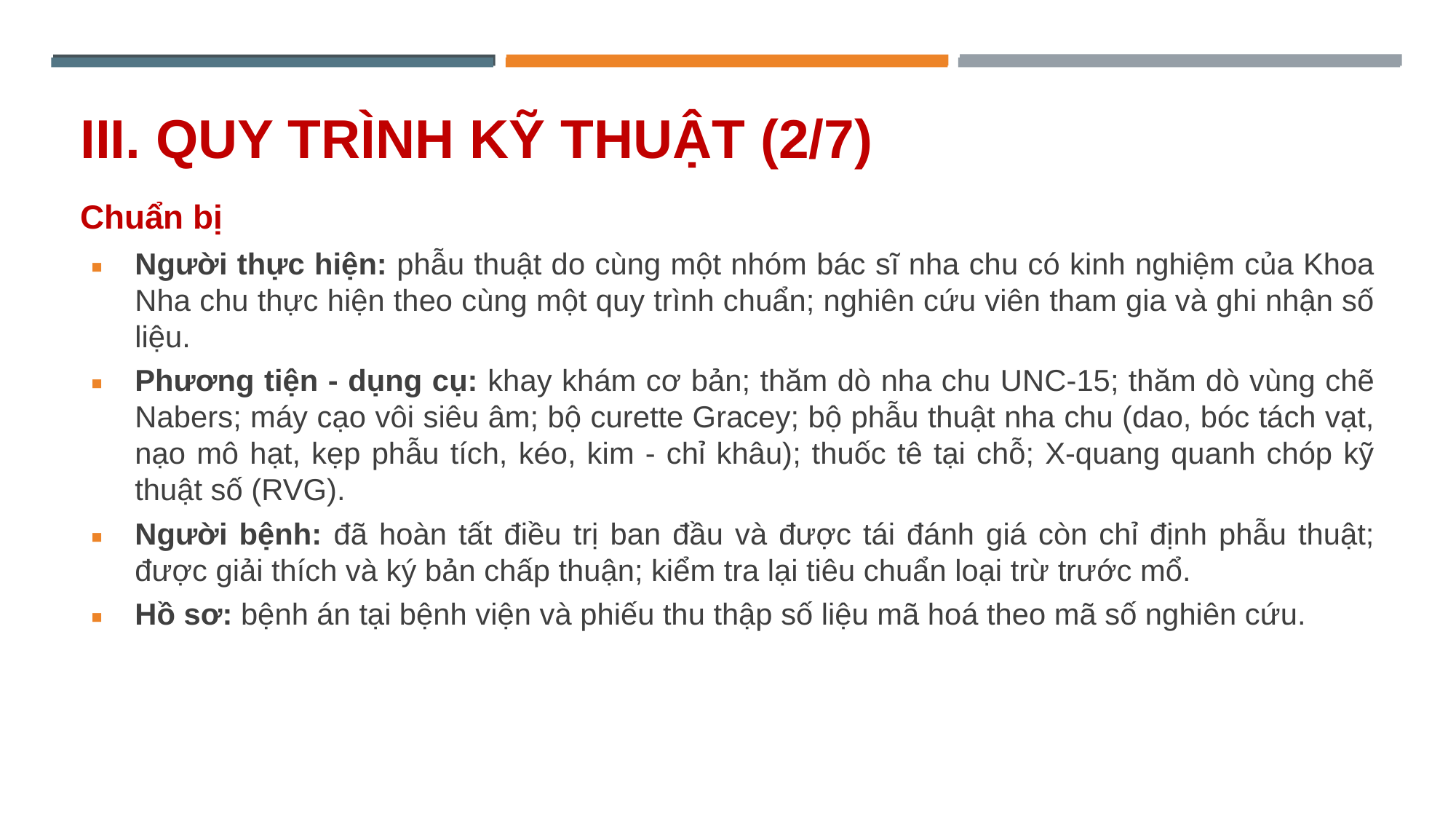

# III. QUY TRÌNH KỸ THUẬT (2/7)
Chuẩn bị
Người thực hiện: phẫu thuật do cùng một nhóm bác sĩ nha chu có kinh nghiệm của Khoa Nha chu thực hiện theo cùng một quy trình chuẩn; nghiên cứu viên tham gia và ghi nhận số liệu.
Phương tiện - dụng cụ: khay khám cơ bản; thăm dò nha chu UNC-15; thăm dò vùng chẽ Nabers; máy cạo vôi siêu âm; bộ curette Gracey; bộ phẫu thuật nha chu (dao, bóc tách vạt, nạo mô hạt, kẹp phẫu tích, kéo, kim - chỉ khâu); thuốc tê tại chỗ; X-quang quanh chóp kỹ thuật số (RVG).
Người bệnh: đã hoàn tất điều trị ban đầu và được tái đánh giá còn chỉ định phẫu thuật; được giải thích và ký bản chấp thuận; kiểm tra lại tiêu chuẩn loại trừ trước mổ.
Hồ sơ: bệnh án tại bệnh viện và phiếu thu thập số liệu mã hoá theo mã số nghiên cứu.